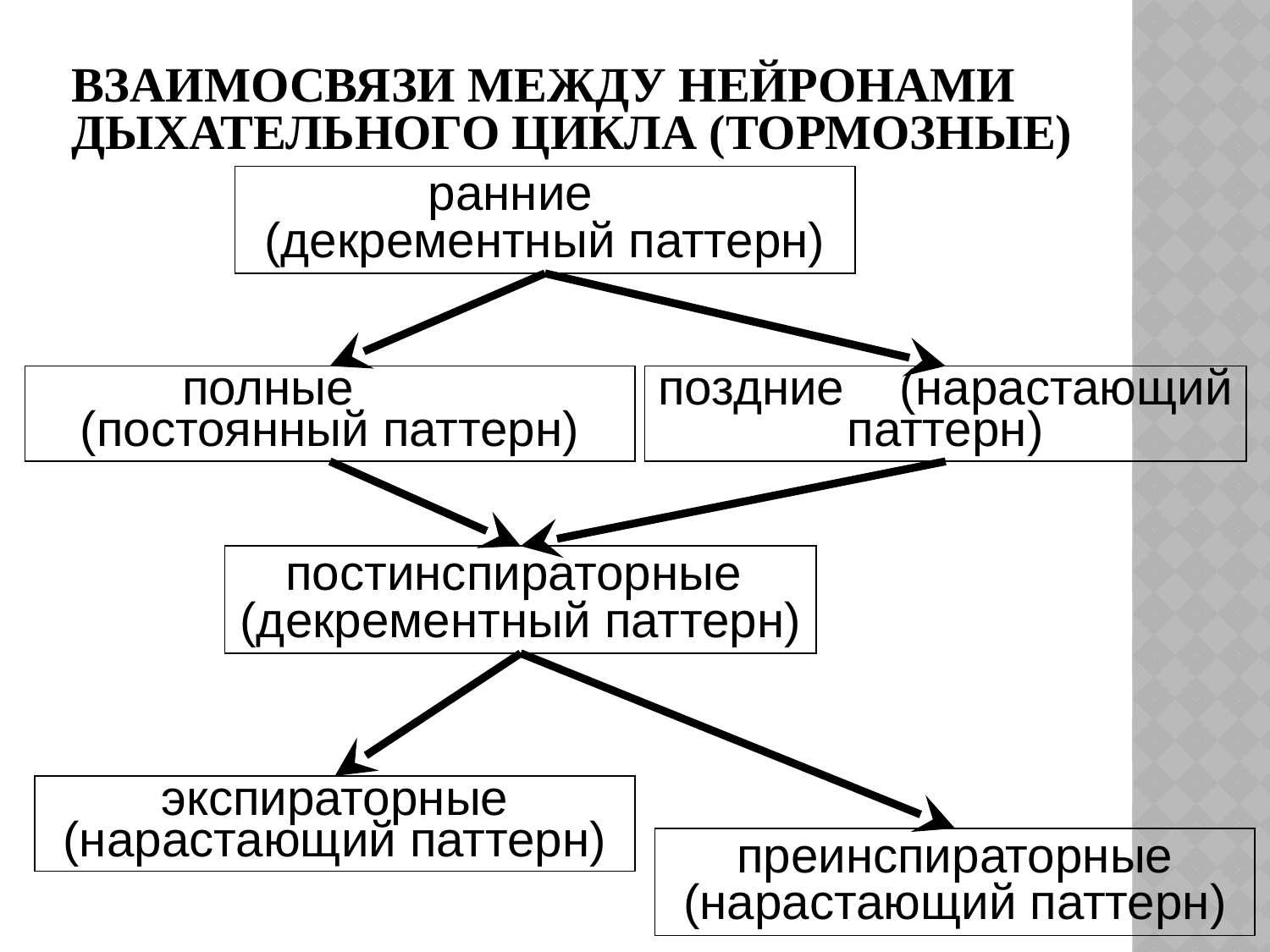

# Взаимосвязи между нейронами дыхательного цикла (тормозные)
ранние      (декрементный паттерн)
полные          (постоянный паттерн)
поздние    (нарастающий паттерн)
постинспираторные  (декрементный паттерн)
экспираторные (нарастающий паттерн)
преинспираторные (нарастающий паттерн)